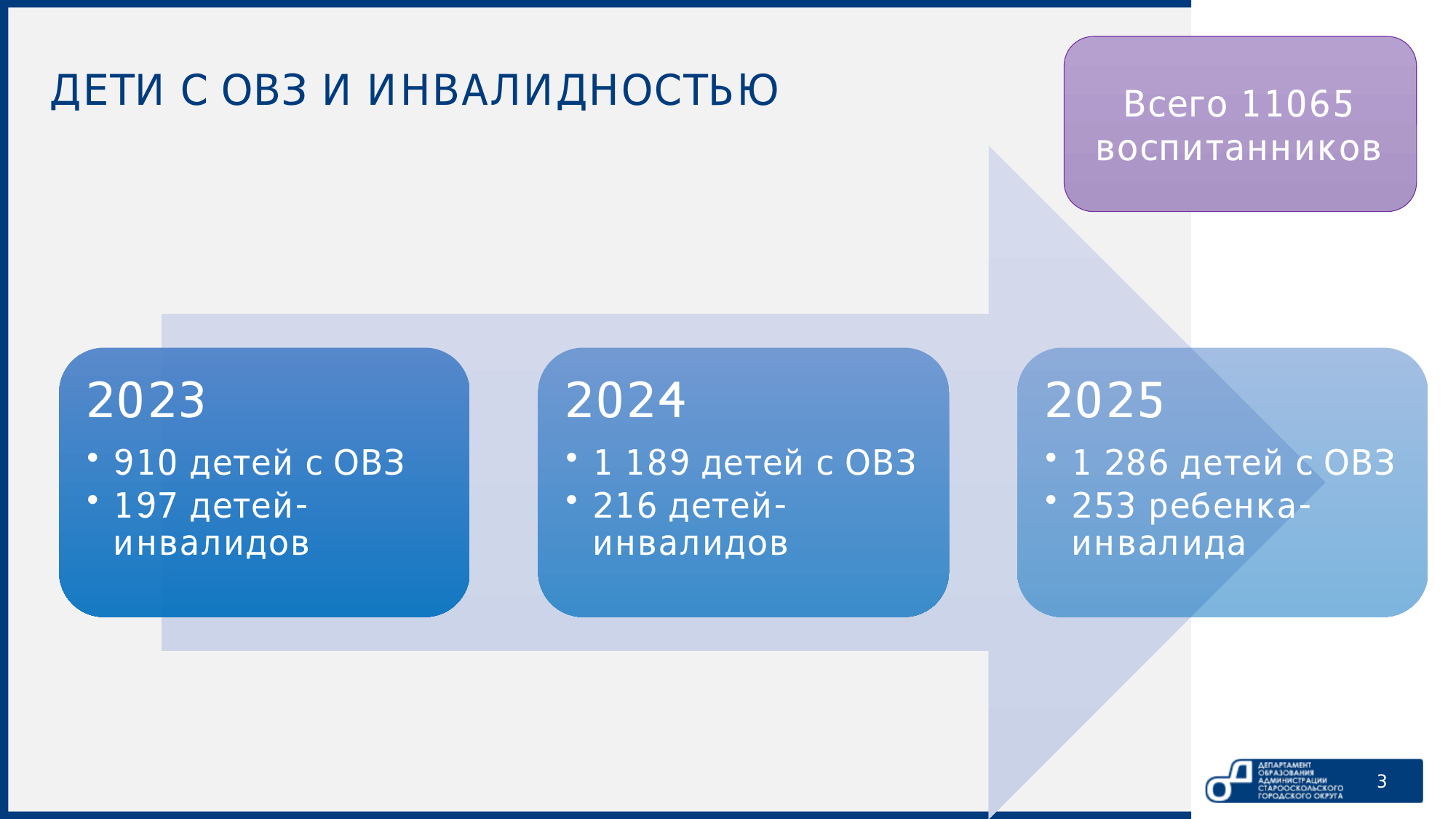

Всего 11065 воспитанников
# Дети с ОВЗ и инвалидностью
2023
910 детей с ОВЗ
197 детей-инвалидов
2024
1 189 детей с ОВЗ
216 детей-инвалидов
2025
1 286 детей с ОВЗ
253 ребенка-инвалида
3